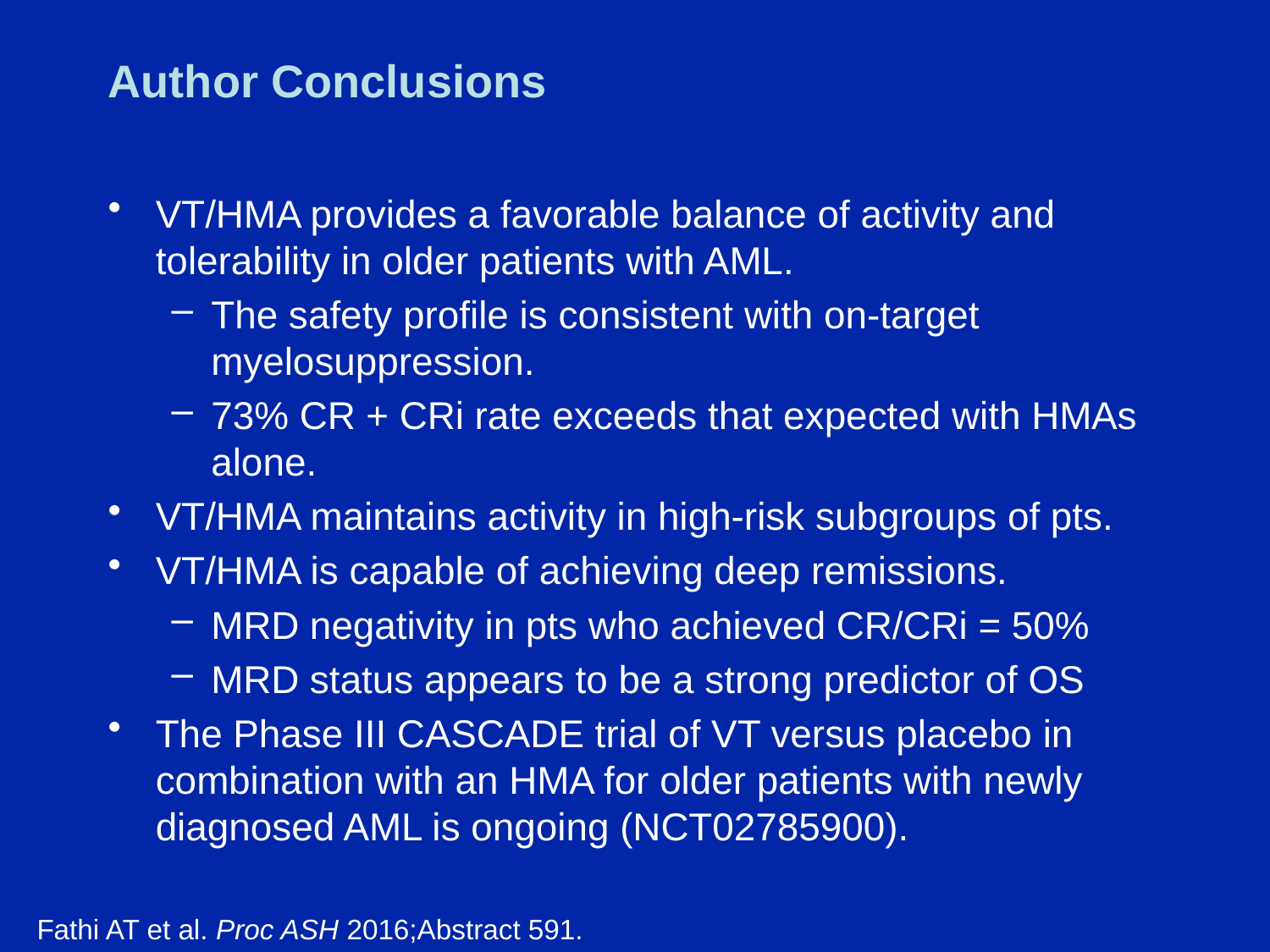

# Author Conclusions
VT/HMA provides a favorable balance of activity and tolerability in older patients with AML.
The safety profile is consistent with on-target myelosuppression.
73% CR + CRi rate exceeds that expected with HMAs alone.
VT/HMA maintains activity in high-risk subgroups of pts.
VT/HMA is capable of achieving deep remissions.
MRD negativity in pts who achieved CR/CRi = 50%
MRD status appears to be a strong predictor of OS
The Phase III CASCADE trial of VT versus placebo in combination with an HMA for older patients with newly diagnosed AML is ongoing (NCT02785900).
Fathi AT et al. Proc ASH 2016;Abstract 591.